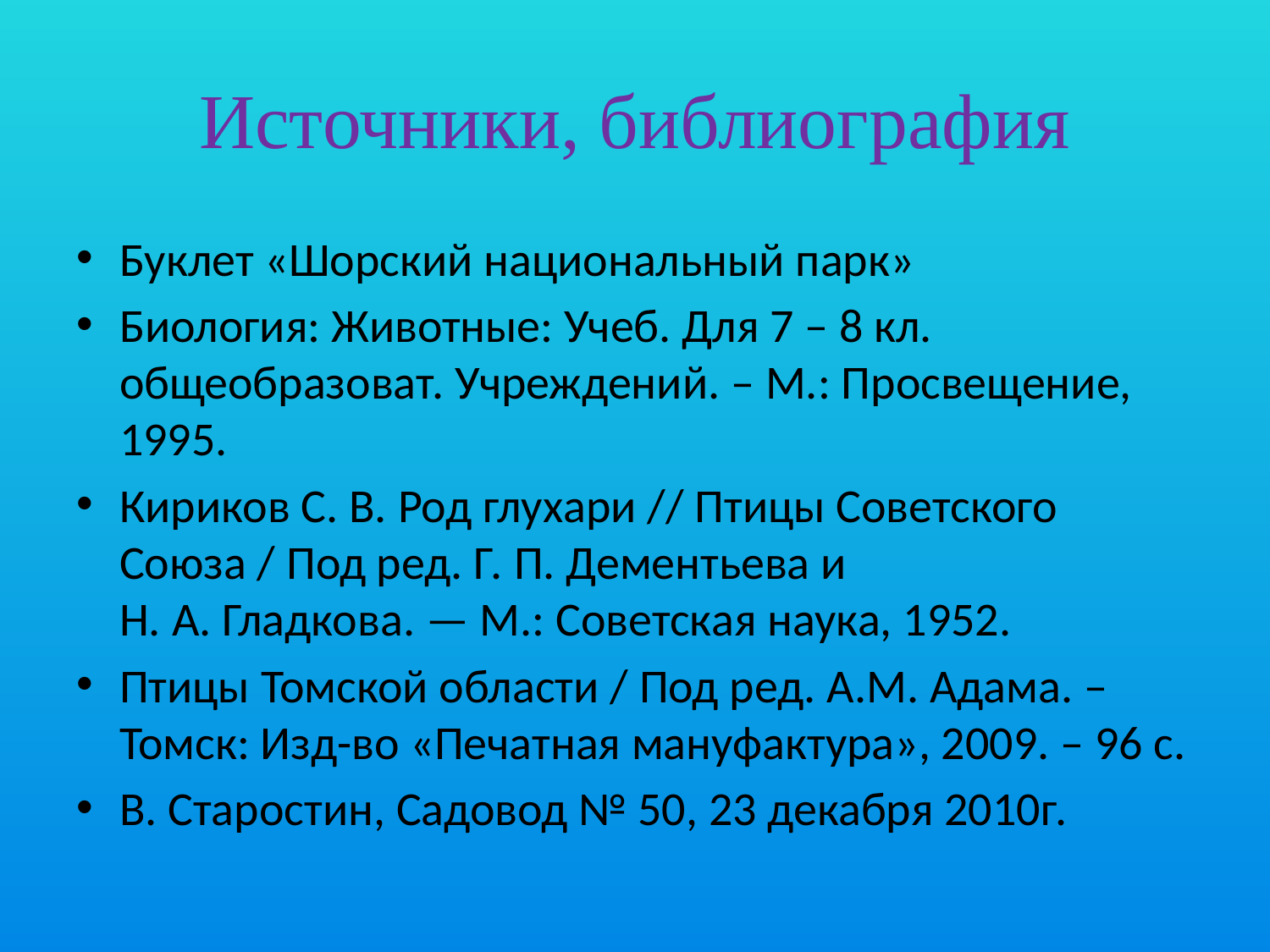

# Источники, библиография
Буклет «Шорский национальный парк»
Биология: Животные: Учеб. Для 7 – 8 кл. общеобразоват. Учреждений. – М.: Просвещение, 1995.
Кириков С. В. Род глухари // Птицы Советского Союза / Под ред. Г. П. Дементьева и Н. А. Гладкова. — М.: Советская наука, 1952.
Птицы Томской области / Под ред. А.М. Адама. – Томск: Изд-во «Печатная мануфактура», 2009. – 96 с.
В. Старостин, Садовод № 50, 23 декабря 2010г.